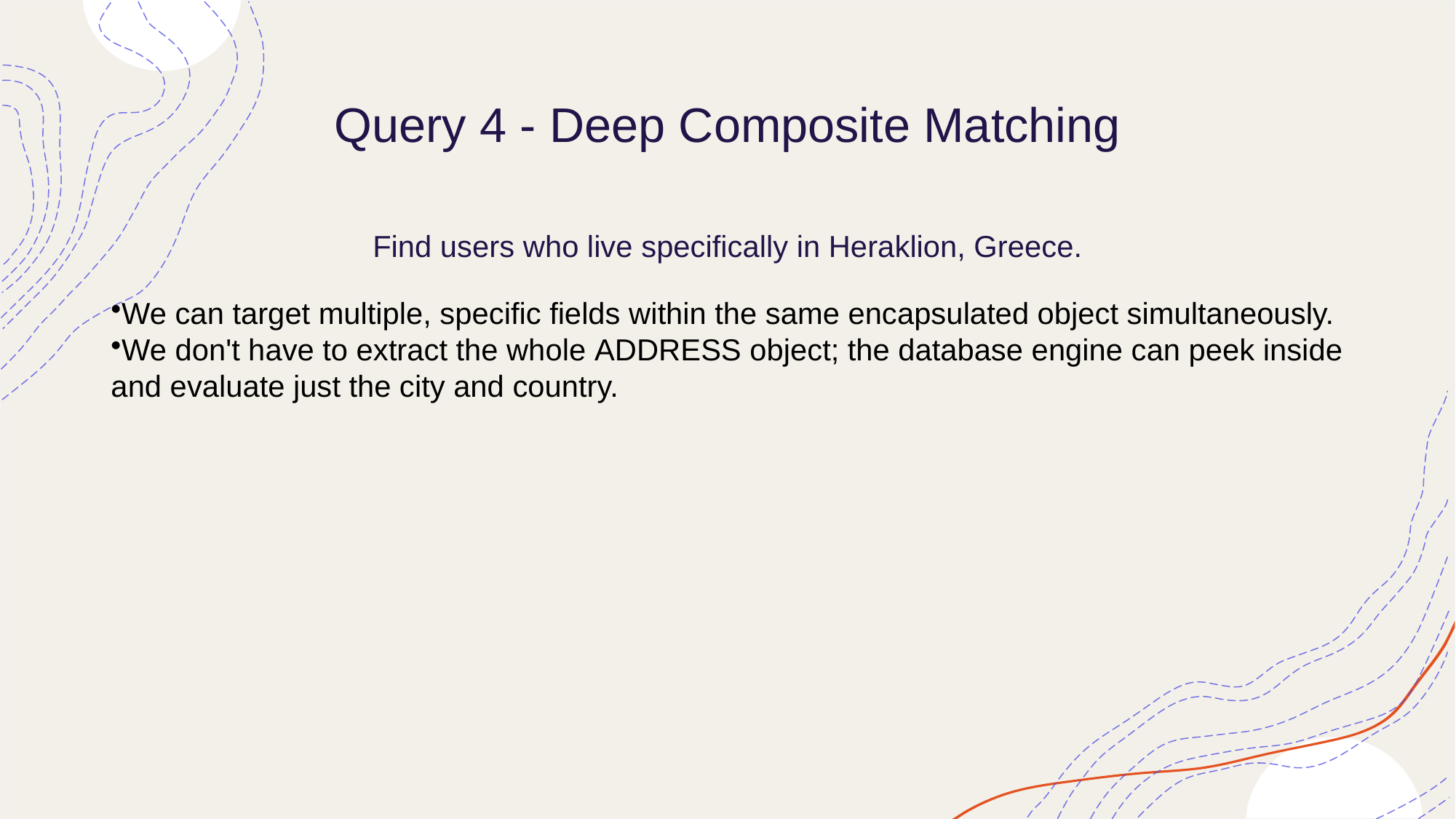

# Query 4 - Deep Composite Matching
Find users who live specifically in Heraklion, Greece.

We can target multiple, specific fields within the same encapsulated object simultaneously.
We don't have to extract the whole ADDRESS object; the database engine can peek inside and evaluate just the city and country.